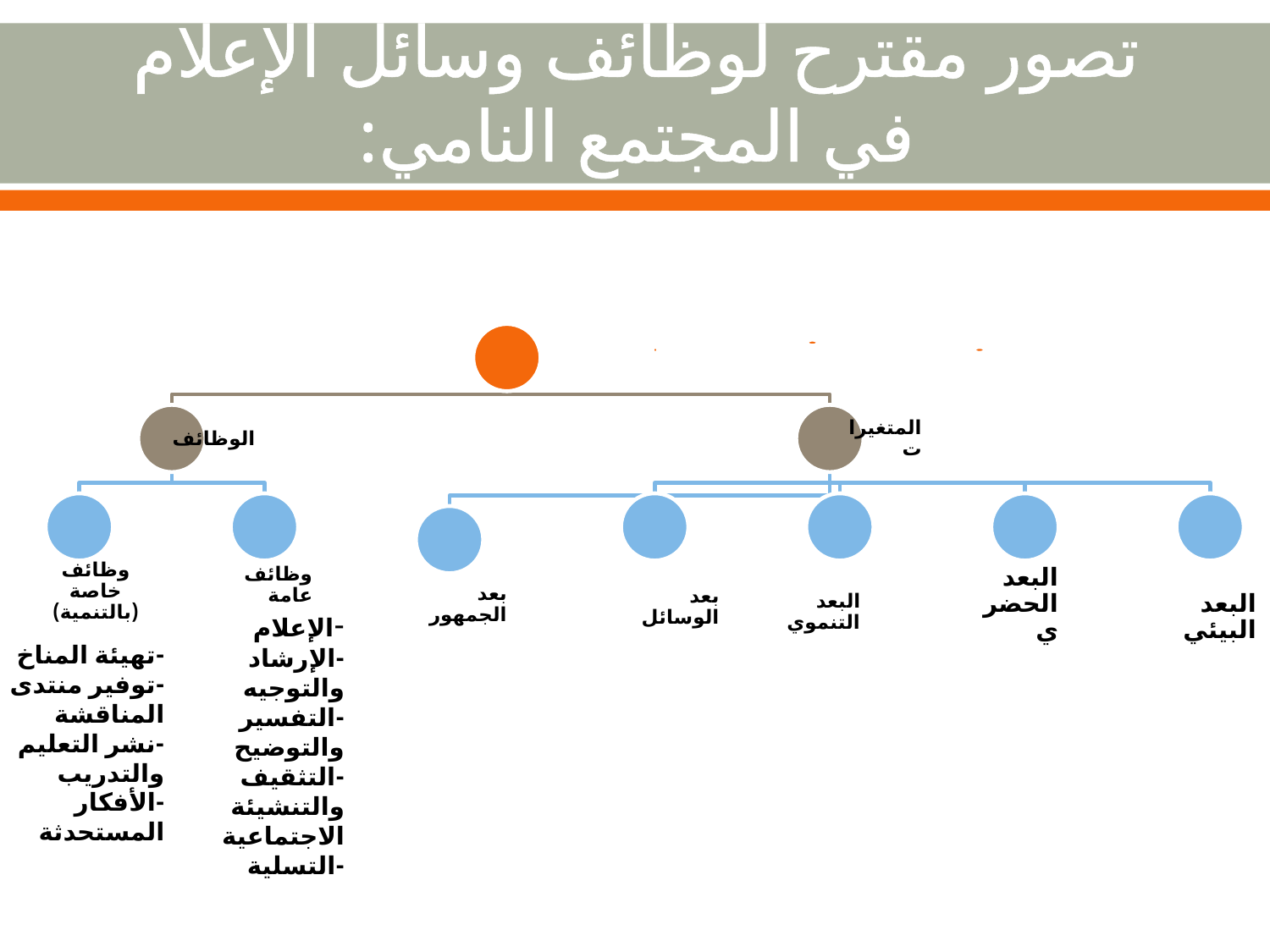

البعد الحضري
الوظائف
وظائف خاصة (بالتنمية)
وظائف عامة
المتغيرات
البعد البيئي

البعد التنموي
بعد الوسائل
بعد الجمهور
# تصور مقترح لوظائف وسائل الإعلام في المجتمع النامي:

-الإعلام
-الإرشاد والتوجيه
-التفسير والتوضيح
-التثقيف والتنشيئة الاجتماعية
-التسلية
-تهيئة المناخ
-توفير منتدى المناقشة
-نشر التعليم والتدريب
-الأفكار المستحدثة